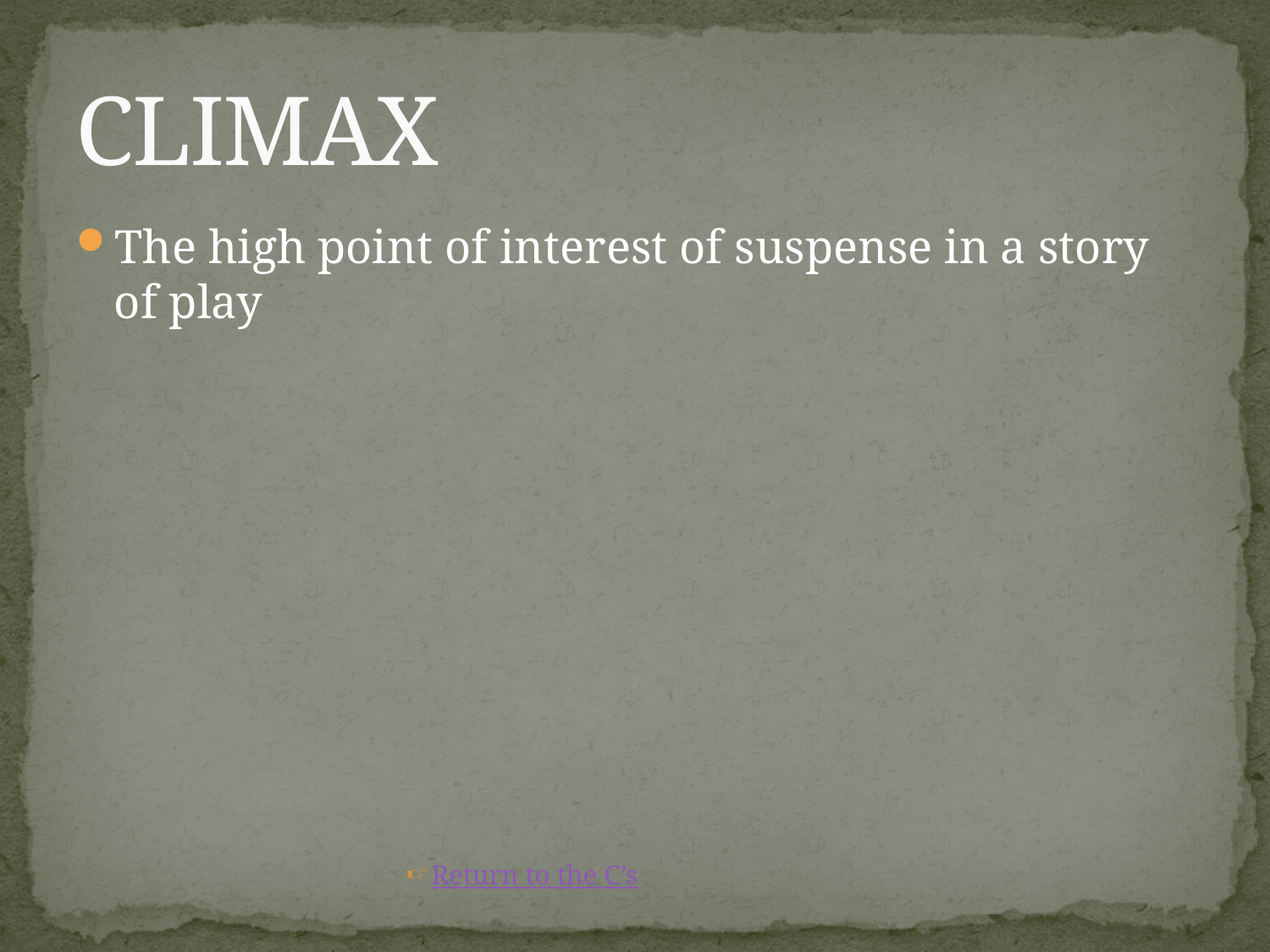

# CLIMAX
The high point of interest of suspense in a story of play

Return to the C’s